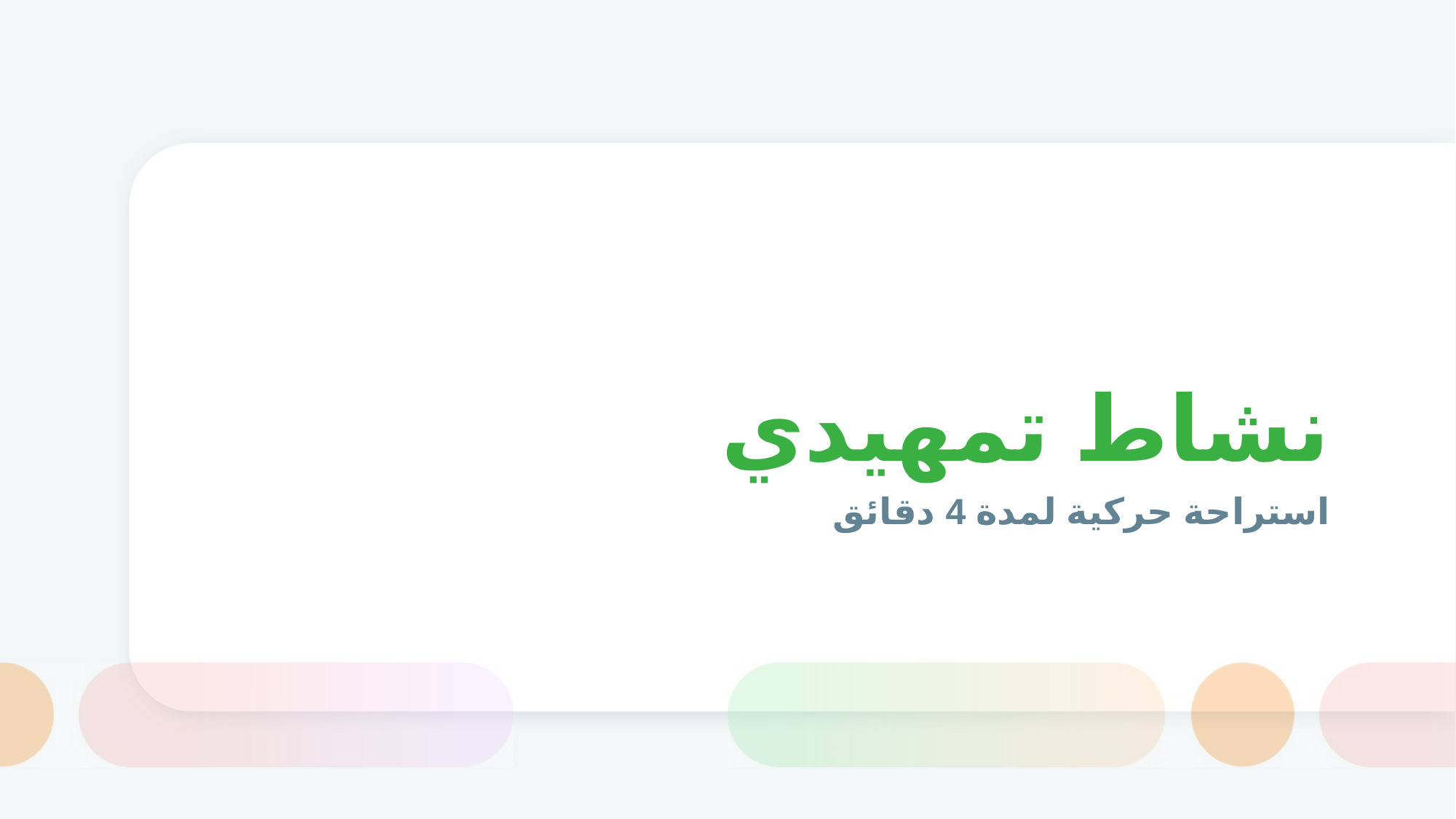

# نشاط تمهيدي
استراحة حركية لمدة 4 دقائق